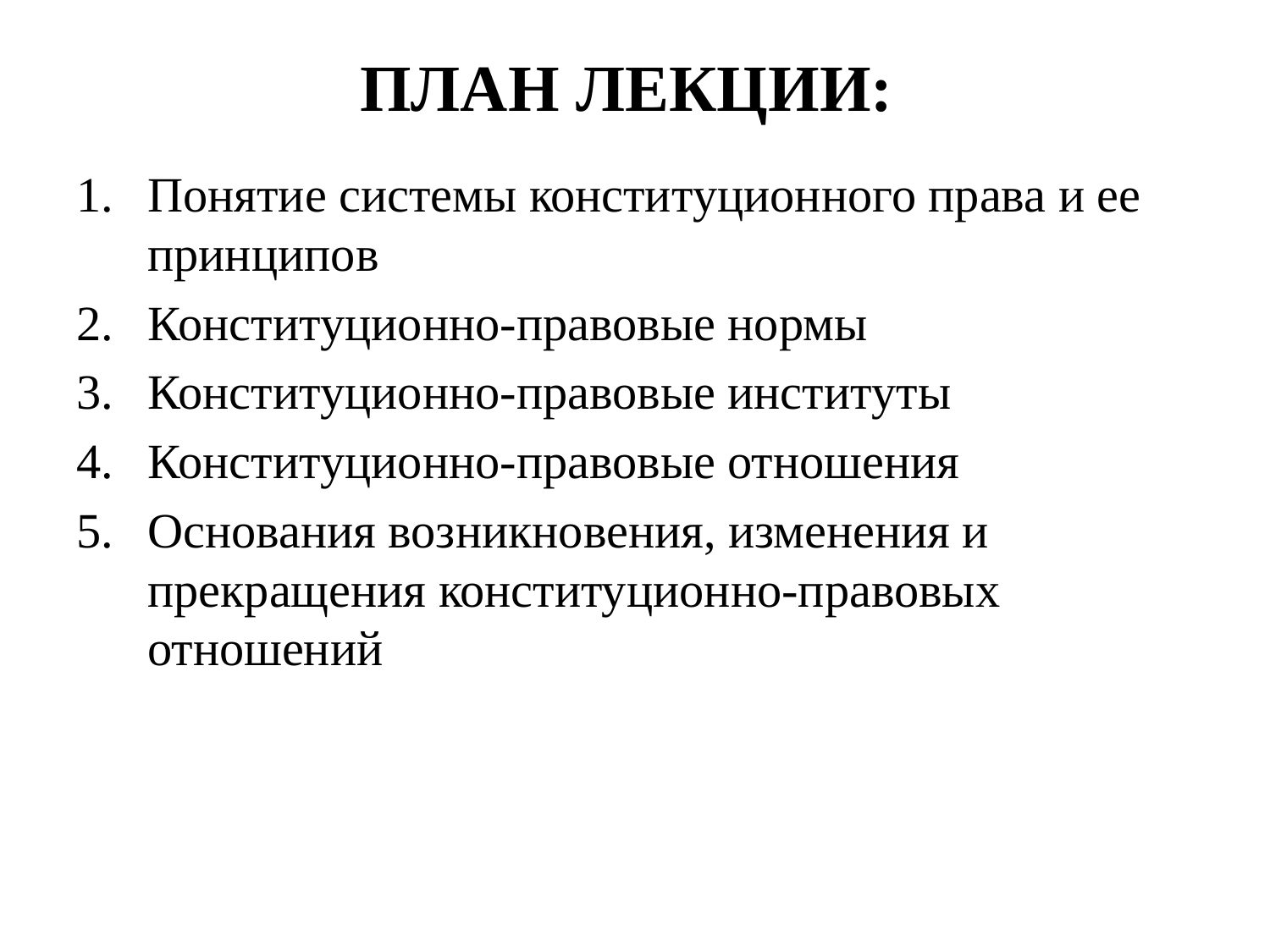

# ПЛАН ЛЕКЦИИ:
Понятие системы конституционного права и ее принципов
Конституционно-правовые нормы
Конституционно-правовые институты
Конституционно-правовые отношения
Основания возникновения, изменения и прекращения конституционно-правовых отношений